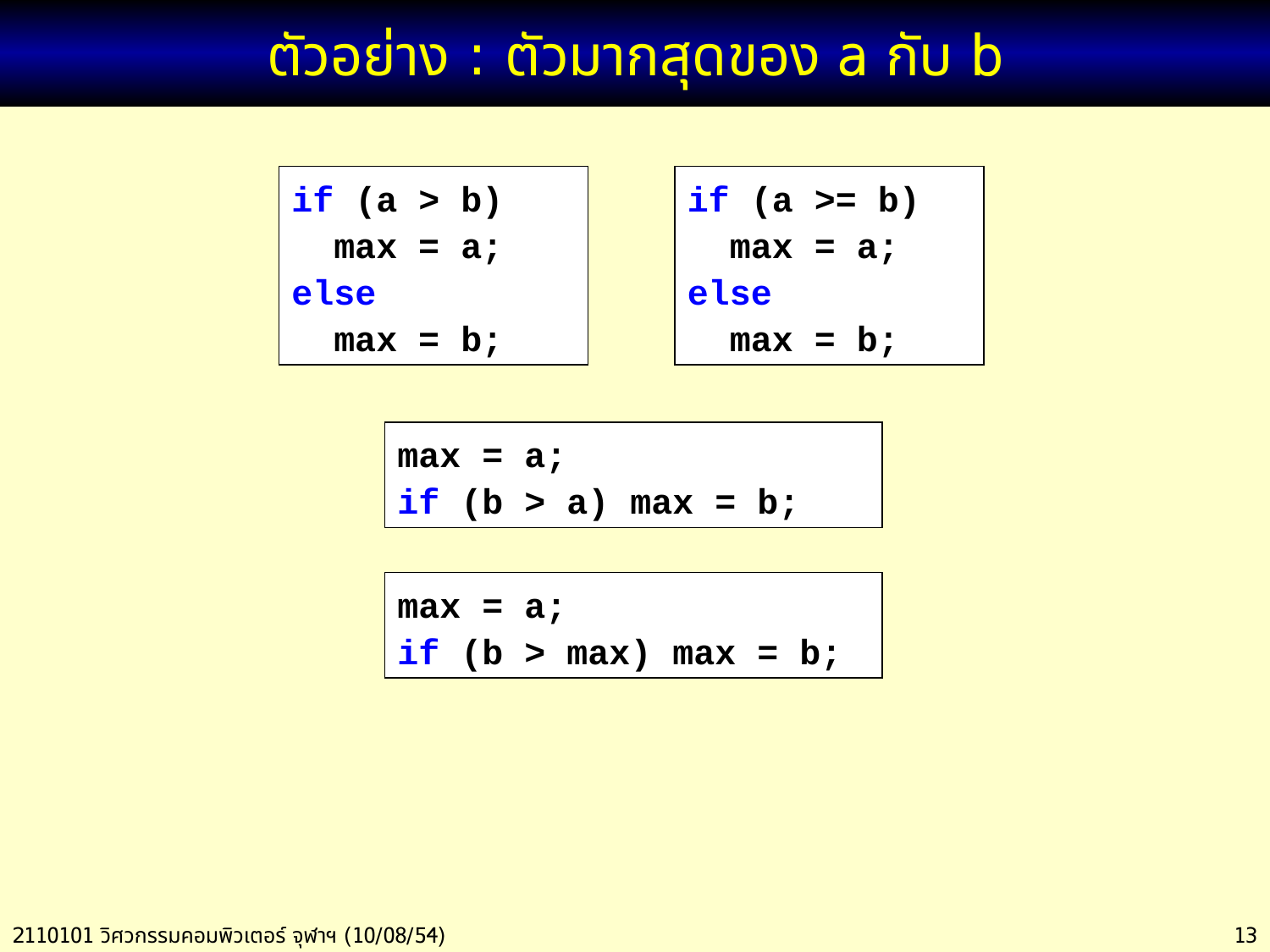

# ตัวอย่าง : ตัวมากสุดของ a กับ b
if (a > b)
  max = a;
else
  max = b;
if (a >= b)
  max = a;
else
  max = b;
max = a;
if (b > a) max = b;
max = a;
if (b > max) max = b;